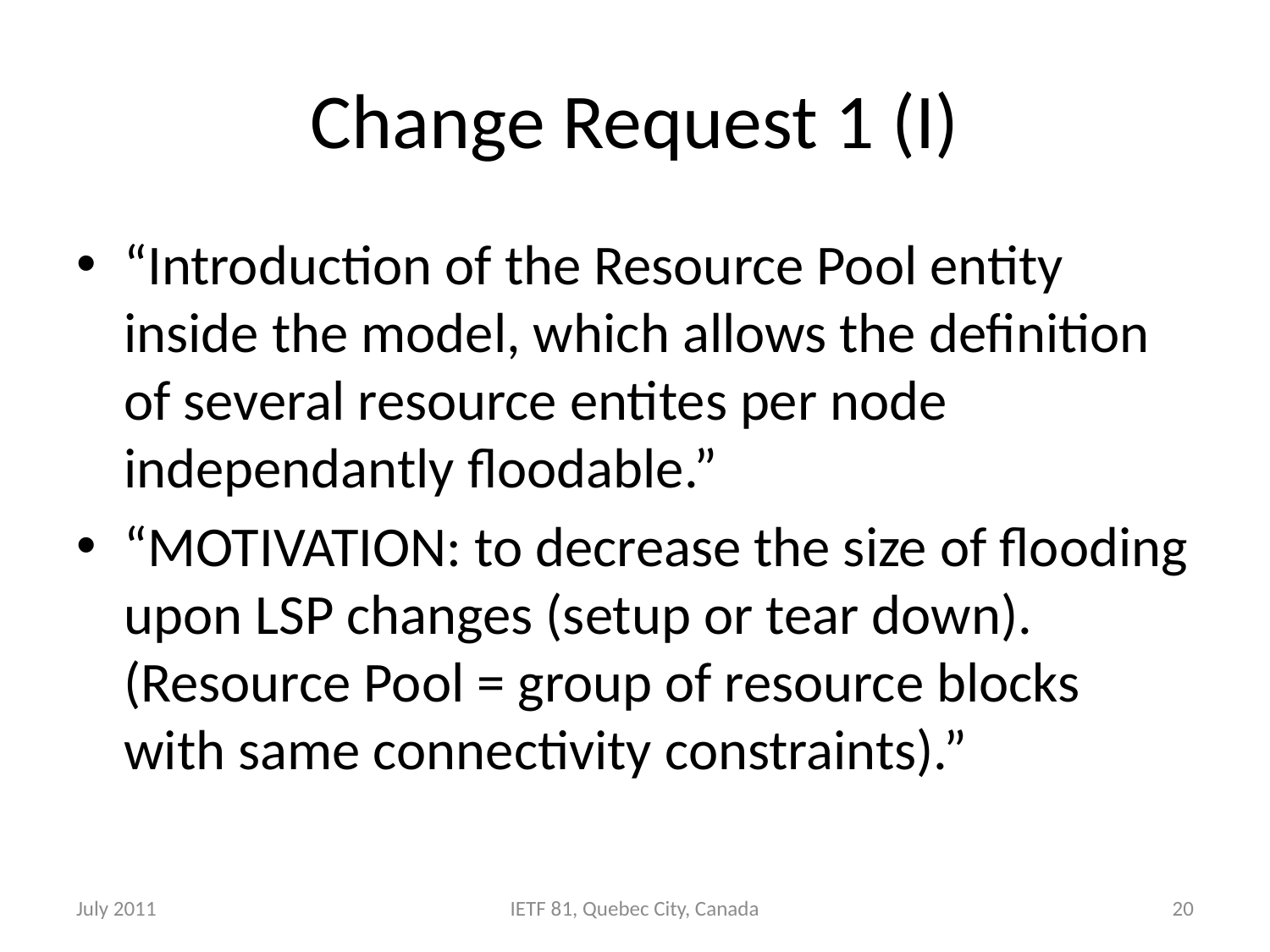

# Change Request 1 (I)
“Introduction of the Resource Pool entity inside the model, which allows the definition of several resource entites per node independantly floodable.”
“MOTIVATION: to decrease the size of flooding upon LSP changes (setup or tear down). (Resource Pool = group of resource blocks with same connectivity constraints).”
July 2011
IETF 81, Quebec City, Canada
20